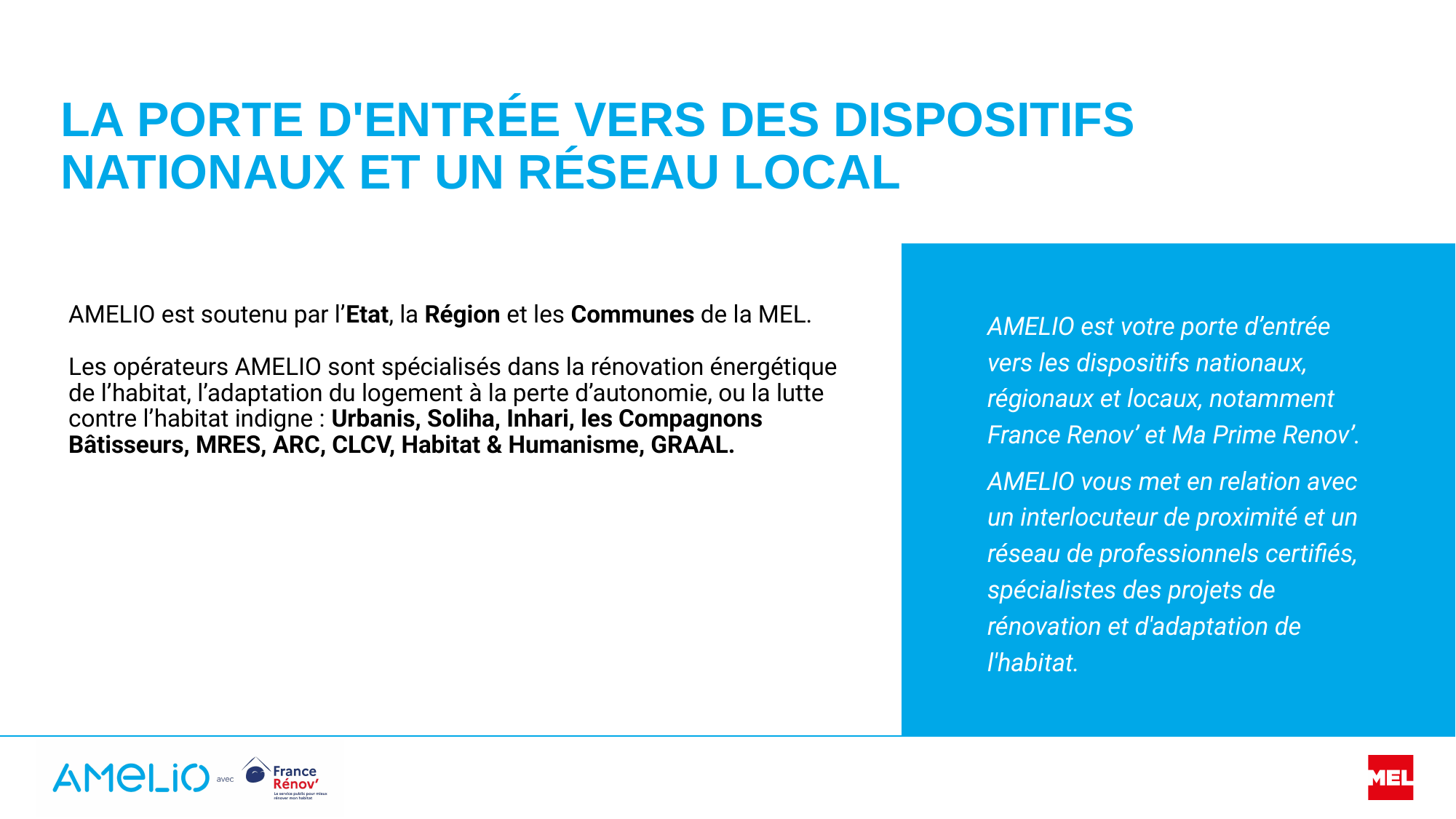

# LA PORTE D'ENTRÉE VERS DES DISPOSITIFS NATIONAUX ET UN RÉSEAU LOCAL
AMELIO est votre porte d’entrée vers les dispositifs nationaux, régionaux et locaux, notamment France Renov’ et Ma Prime Renov’.
AMELIO vous met en relation avec un interlocuteur de proximité et un réseau de professionnels certifiés, spécialistes des projets de rénovation et d'adaptation de l'habitat.
AMELIO est soutenu par l’Etat, la Région et les Communes de la MEL.
Les opérateurs AMELIO sont spécialisés dans la rénovation énergétique de l’habitat, l’adaptation du logement à la perte d’autonomie, ou la lutte contre l’habitat indigne : Urbanis, Soliha, Inhari, les Compagnons Bâtisseurs, MRES, ARC, CLCV, Habitat & Humanisme, GRAAL.